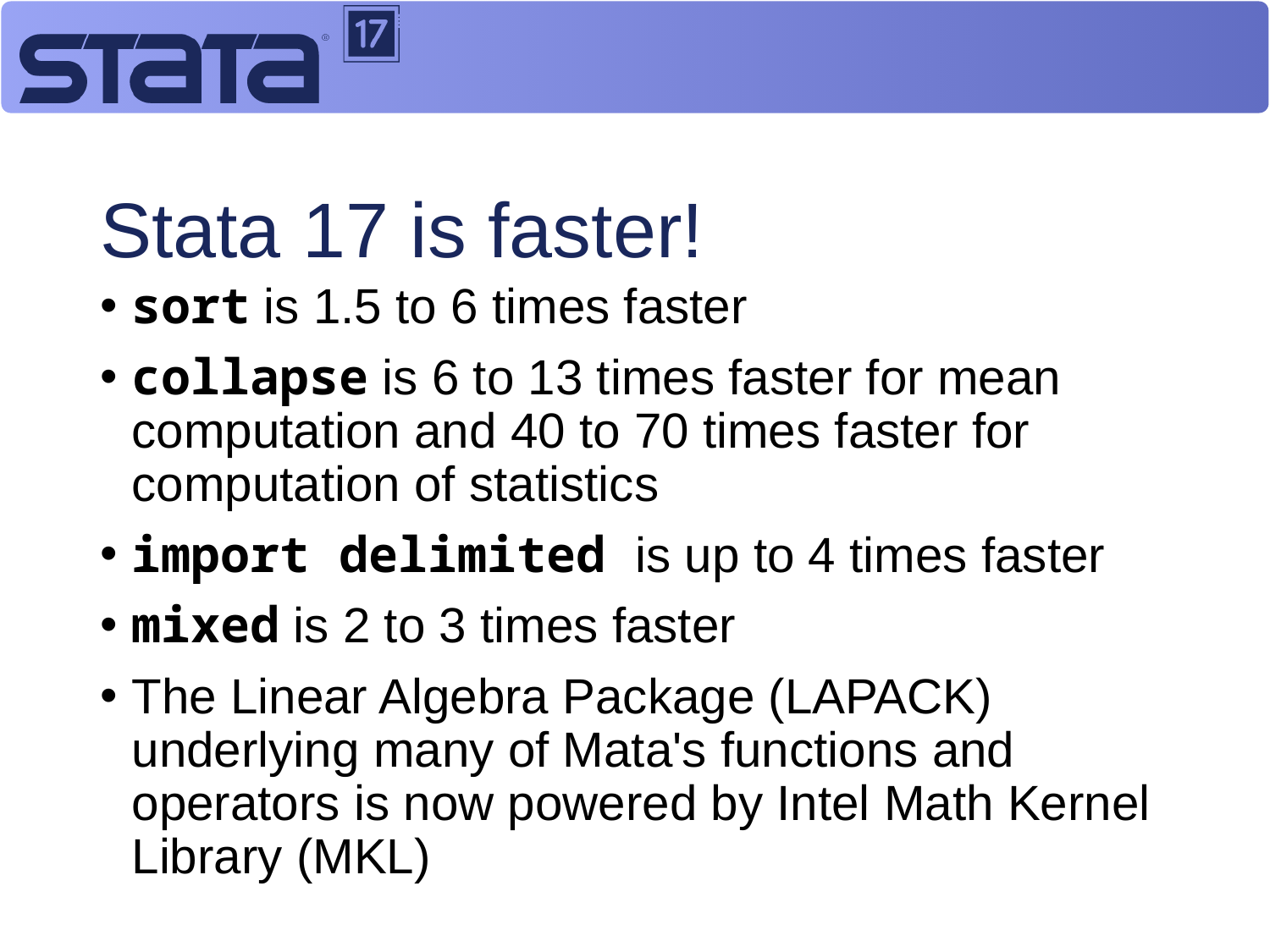

# Stata 17 is faster!
sort is 1.5 to 6 times faster
collapse is 6 to 13 times faster for mean computation and 40 to 70 times faster for computation of statistics
import delimited is up to 4 times faster
mixed is 2 to 3 times faster
The Linear Algebra Package (LAPACK) underlying many of Mata's functions and operators is now powered by Intel Math Kernel Library (MKL)